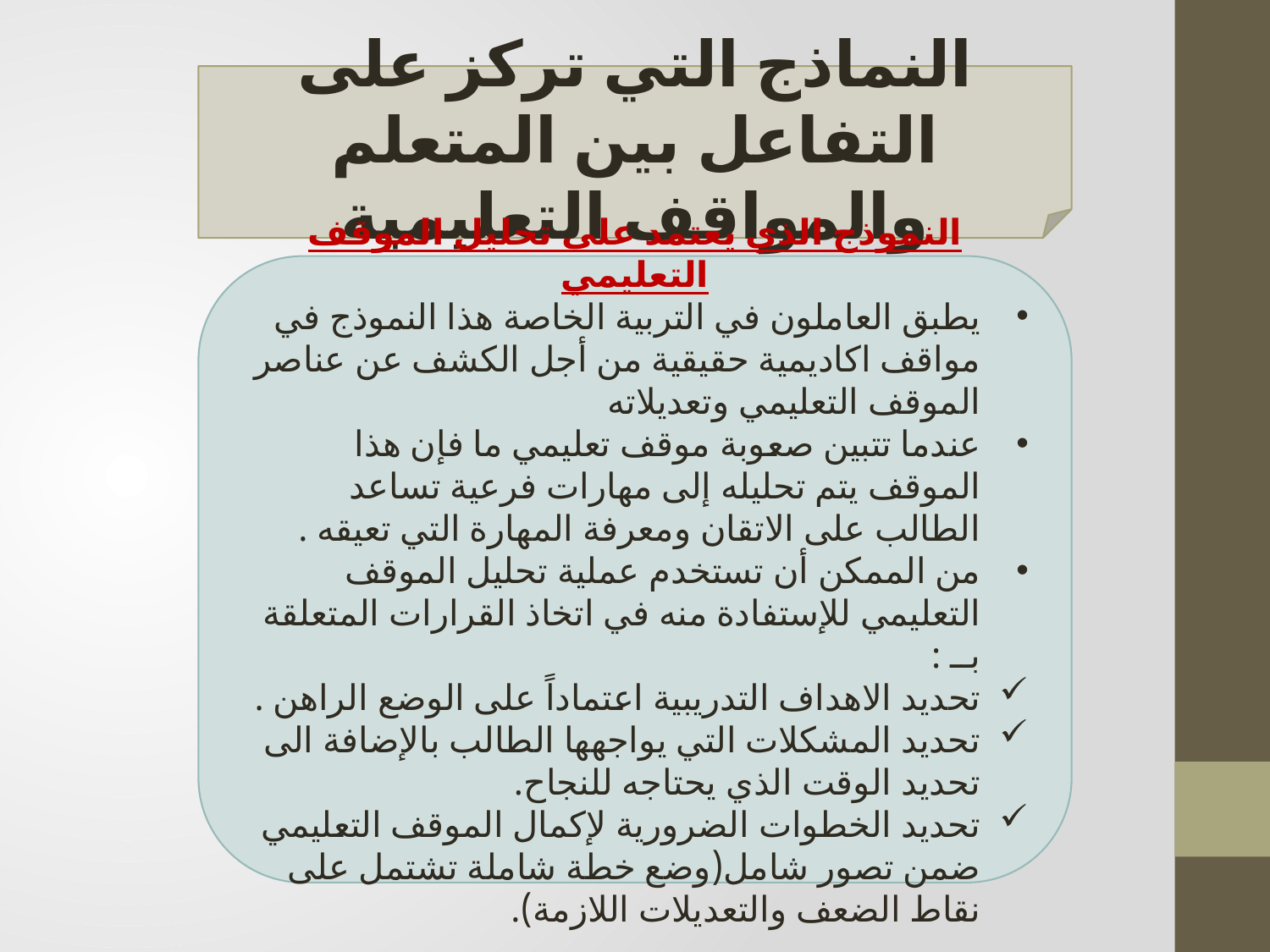

النماذج التي تركز على التفاعل بين المتعلم والمواقف التعليمية
النموذج الذي يعتمد على تحليل الموقف التعليمي
يطبق العاملون في التربية الخاصة هذا النموذج في مواقف اكاديمية حقيقية من أجل الكشف عن عناصر الموقف التعليمي وتعديلاته
عندما تتبين صعوبة موقف تعليمي ما فإن هذا الموقف يتم تحليله إلى مهارات فرعية تساعد الطالب على الاتقان ومعرفة المهارة التي تعيقه .
من الممكن أن تستخدم عملية تحليل الموقف التعليمي للإستفادة منه في اتخاذ القرارات المتعلقة بــ :
تحديد الاهداف التدريبية اعتماداً على الوضع الراهن .
تحديد المشكلات التي يواجهها الطالب بالإضافة الى تحديد الوقت الذي يحتاجه للنجاح.
تحديد الخطوات الضرورية لإكمال الموقف التعليمي ضمن تصور شامل(وضع خطة شاملة تشتمل على نقاط الضعف والتعديلات اللازمة).